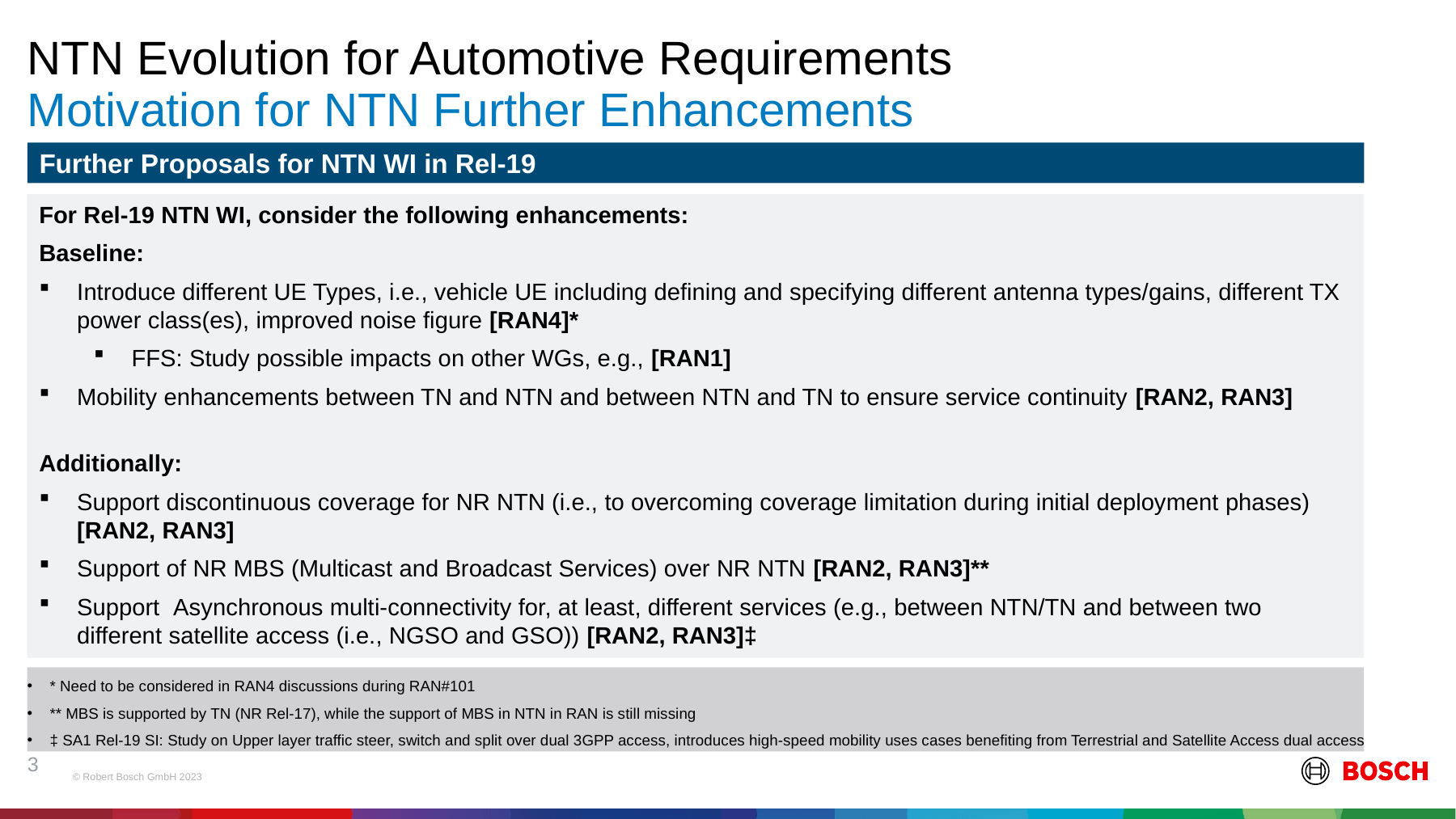

Further Proposals for NTN WI in Rel-19
NTN Evolution for Automotive Requirements
# Motivation for NTN Further Enhancements
For Rel-19 NTN WI, consider the following enhancements:
Baseline:
Introduce different UE Types, i.e., vehicle UE including defining and specifying different antenna types/gains, different TX power class(es), improved noise figure [RAN4]*
FFS: Study possible impacts on other WGs, e.g., [RAN1]
Mobility enhancements between TN and NTN and between NTN and TN to ensure service continuity [RAN2, RAN3]

Additionally:
Support discontinuous coverage for NR NTN (i.e., to overcoming coverage limitation during initial deployment phases) [RAN2, RAN3]
Support of NR MBS (Multicast and Broadcast Services) over NR NTN [RAN2, RAN3]**
Support  Asynchronous multi-connectivity for, at least, different services (e.g., between NTN/TN and between two different satellite access (i.e., NGSO and GSO)) [RAN2, RAN3]‡

* Need to be considered in RAN4 discussions during RAN#101
** MBS is supported by TN (NR Rel-17), while the support of MBS in NTN in RAN is still missing
‡ SA1 Rel-19 SI: Study on Upper layer traffic steer, switch and split over dual 3GPP access, introduces high-speed mobility uses cases benefiting from Terrestrial and Satellite Access dual access
3